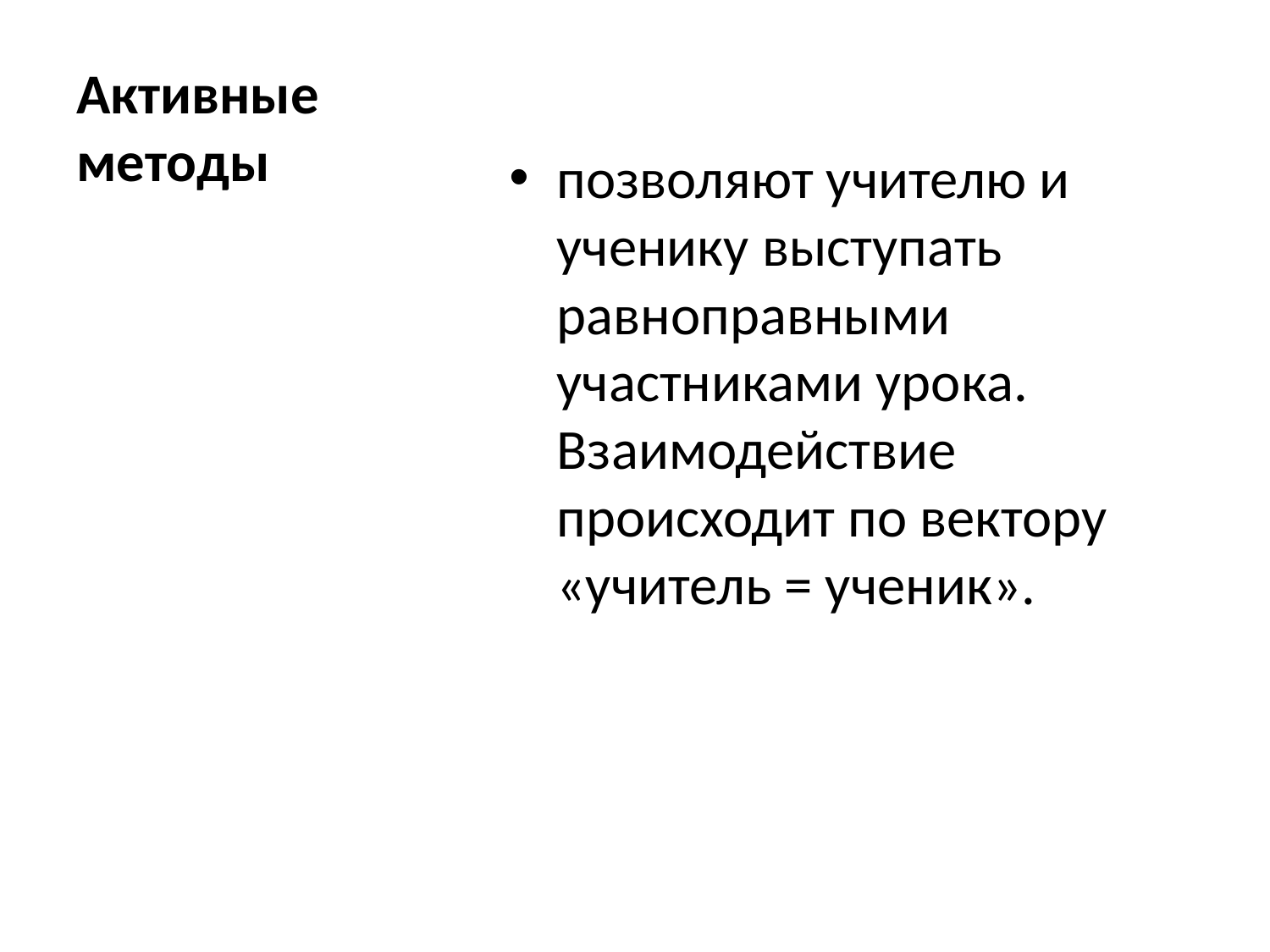

# Активные методы
позволяют учителю и ученику выступать равноправными участниками урока. Взаимодействие происходит по вектору «учитель = ученик».